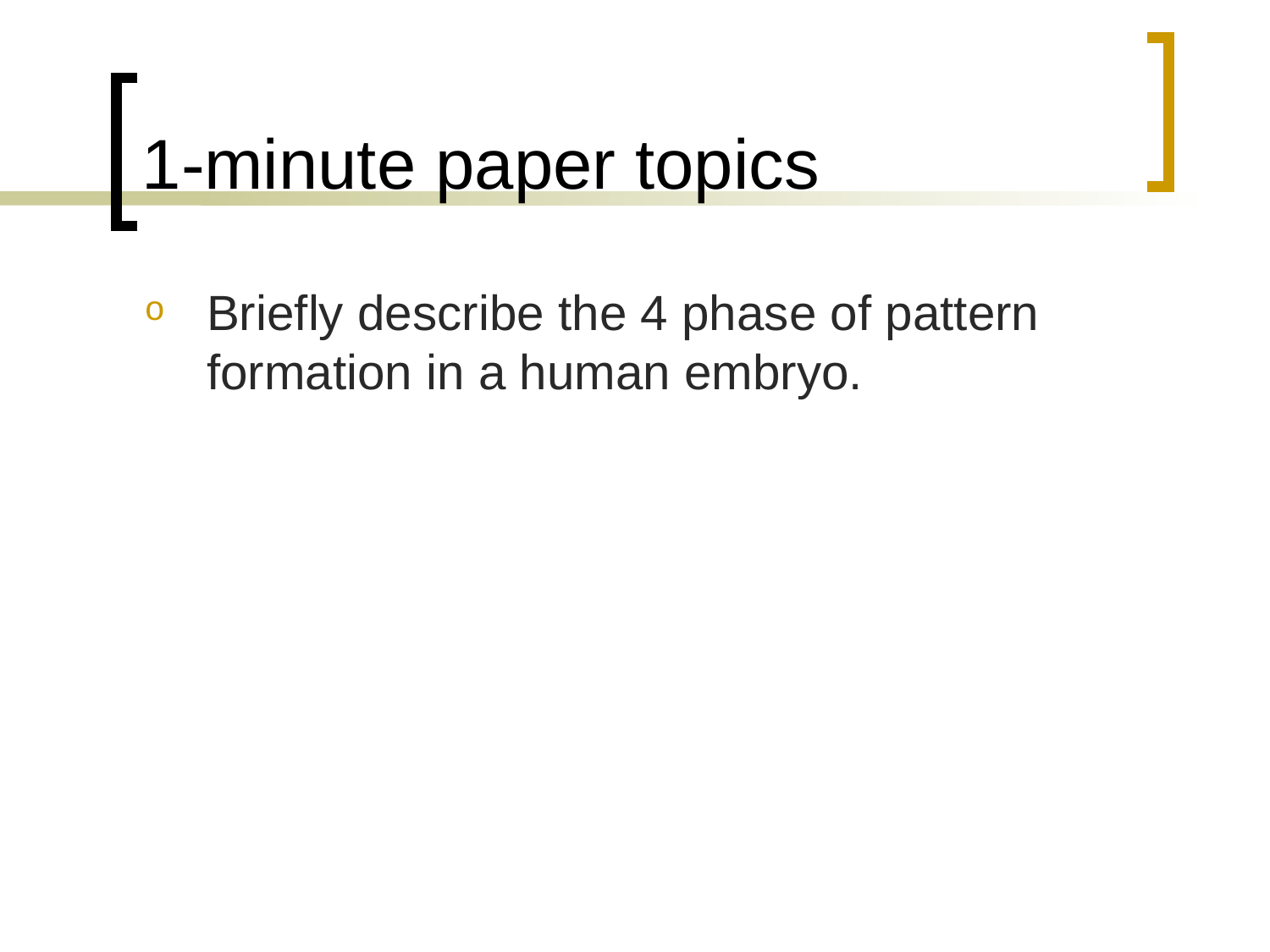

# 1-minute paper topics
Briefly describe the 4 phase of pattern formation in a human embryo.